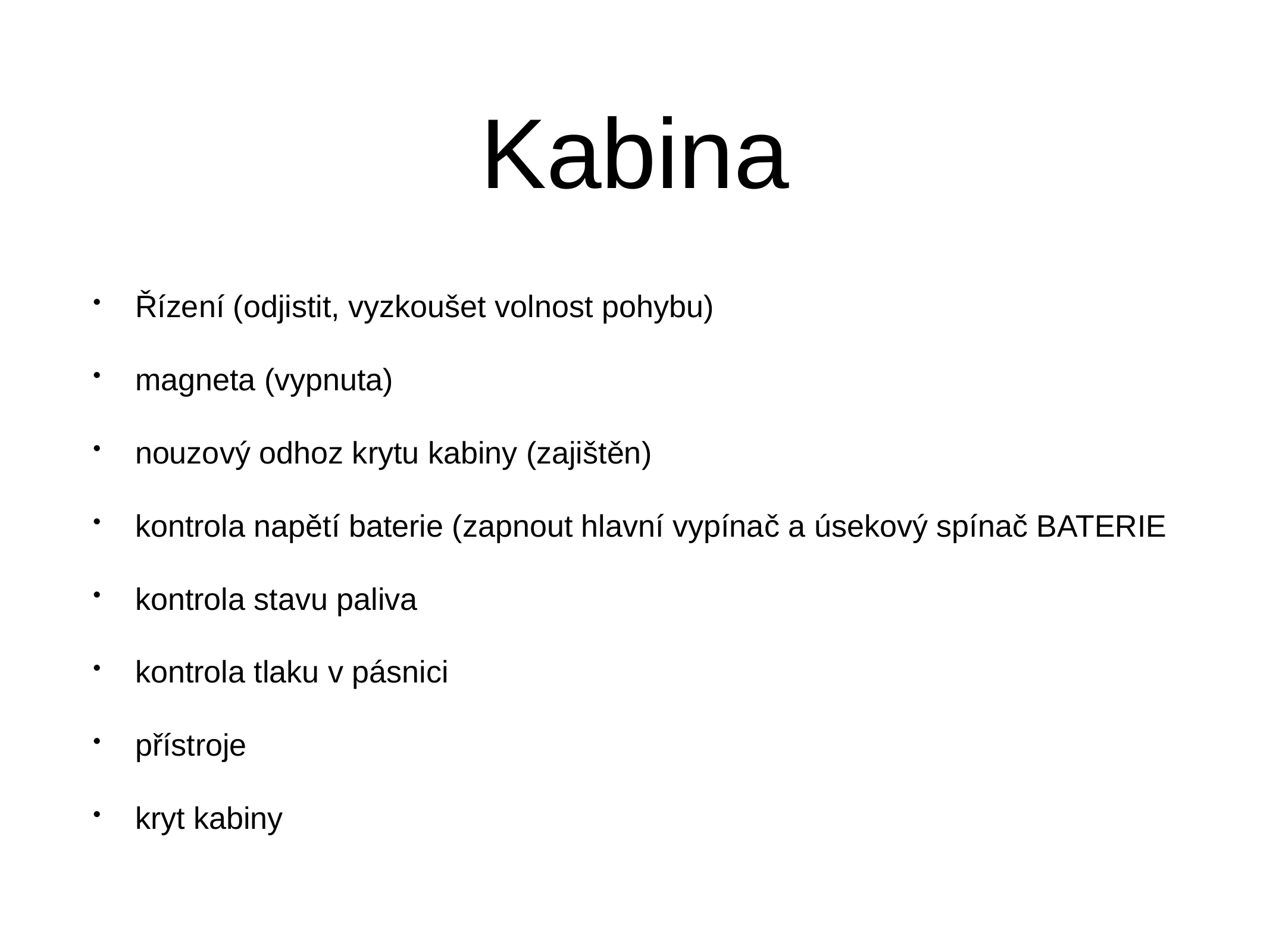

# Kabina
Řízení (odjistit, vyzkoušet volnost pohybu)
magneta (vypnuta)
nouzový odhoz krytu kabiny (zajištěn)
kontrola napětí baterie (zapnout hlavní vypínač a úsekový spínač BATERIE
kontrola stavu paliva
kontrola tlaku v pásnici
přístroje
kryt kabiny